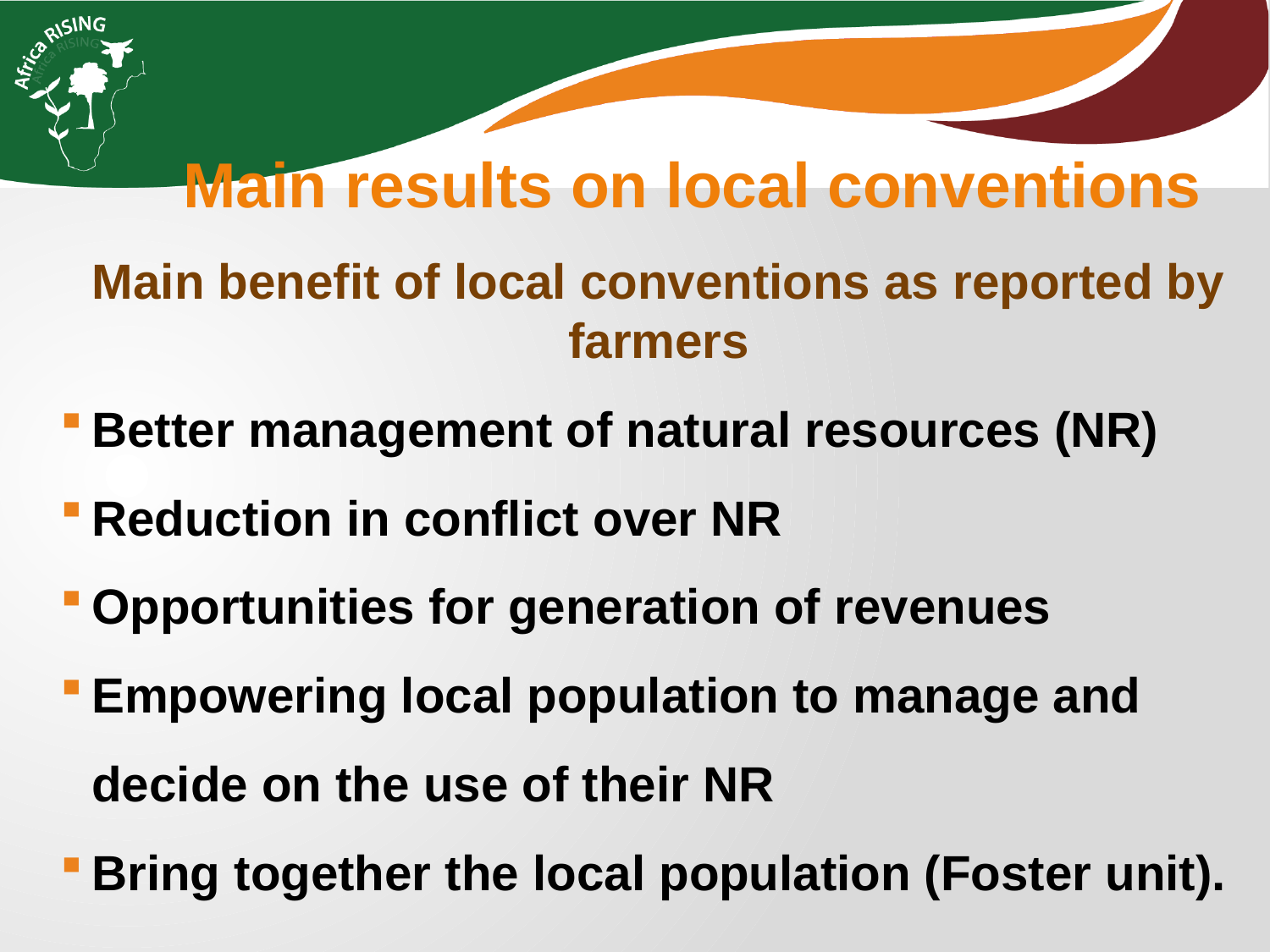

Main results on local conventions
Main benefit of local conventions as reported by farmers
Better management of natural resources (NR)
Reduction in conflict over NR
Opportunities for generation of revenues
Empowering local population to manage and decide on the use of their NR
Bring together the local population (Foster unit).